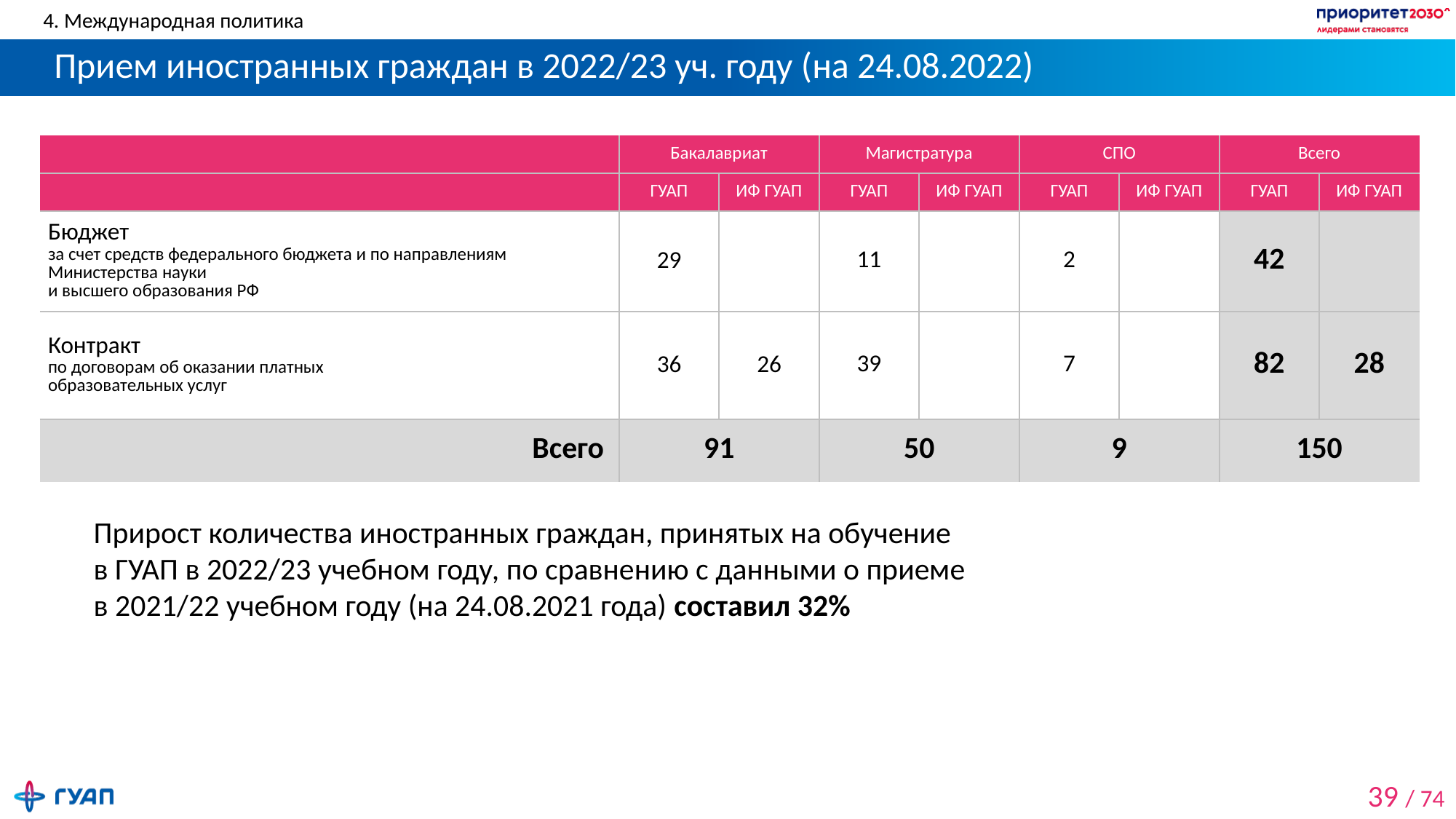

4. Международная политика
# Прием иностранных граждан в 2022/23 уч. году (на 24.08.2022)
|  | Бакалавриат |  | Магистратура |  | СПО |  | Всего |  |
| --- | --- | --- | --- | --- | --- | --- | --- | --- |
|  | ГУАП | ИФ ГУАП | ГУАП | ИФ ГУАП | ГУАП | ИФ ГУАП | ГУАП | ИФ ГУАП |
| Бюджет за счет средств федерального бюджета и по направлениям Министерства науки и высшего образования РФ | 29 |  | 11 |  | 2 |  | 42 |  |
| Контракт по договорам об оказании платных образовательных услуг | 36 | 26 | 39 |  | 7 |  | 82 | 28 |
| Всего | 91 |  | 50 |  | 9 |  | 150 |  |
Прирост количества иностранных граждан, принятых на обучение
в ГУАП в 2022/23 учебном году, по сравнению с данными о приеме
в 2021/22 учебном году (на 24.08.2021 года) составил 32%